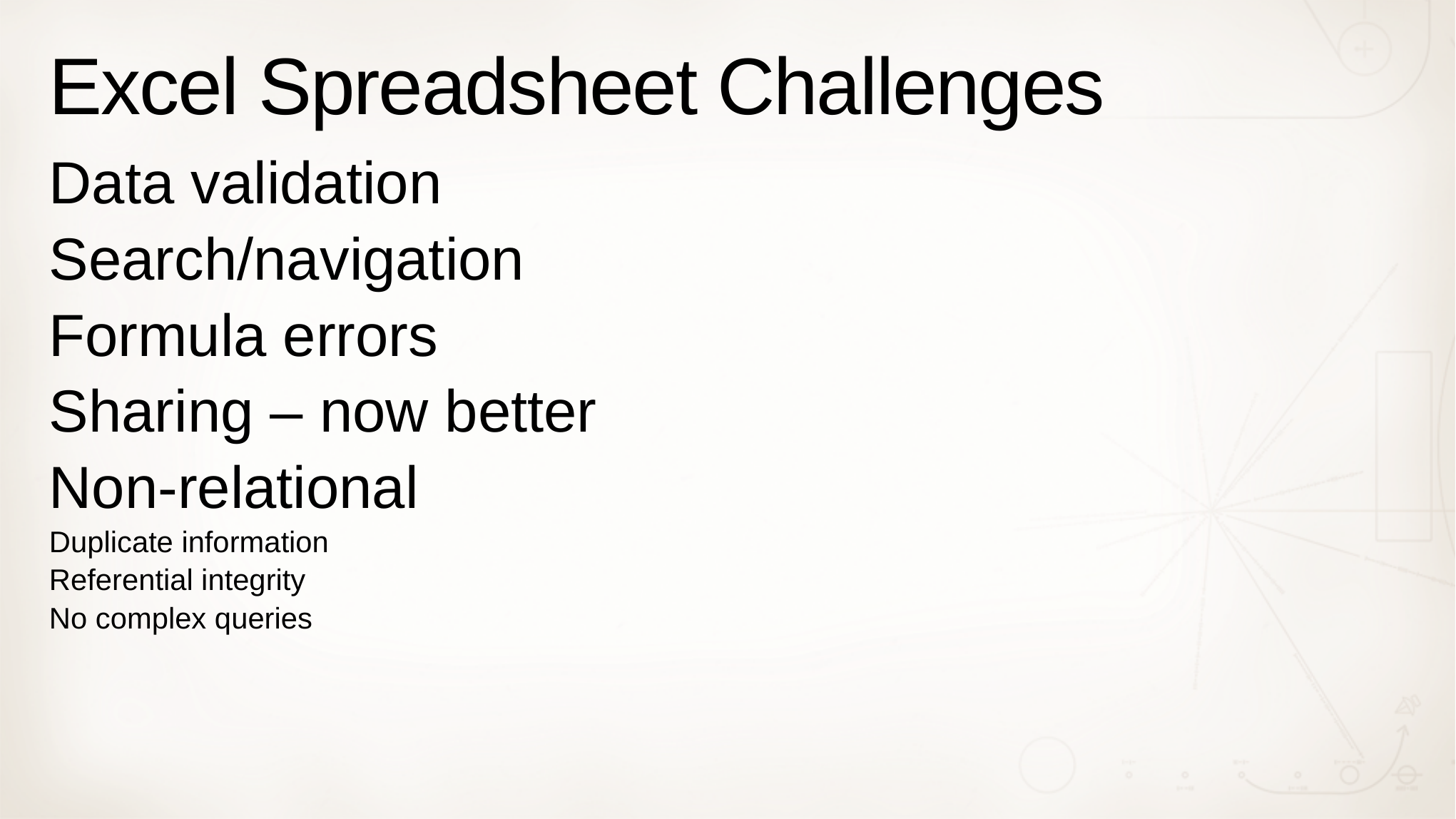

# Excel Spreadsheet Challenges
Data validation
Search/navigation
Formula errors
Sharing – now better
Non-relational
Duplicate information
Referential integrity
No complex queries